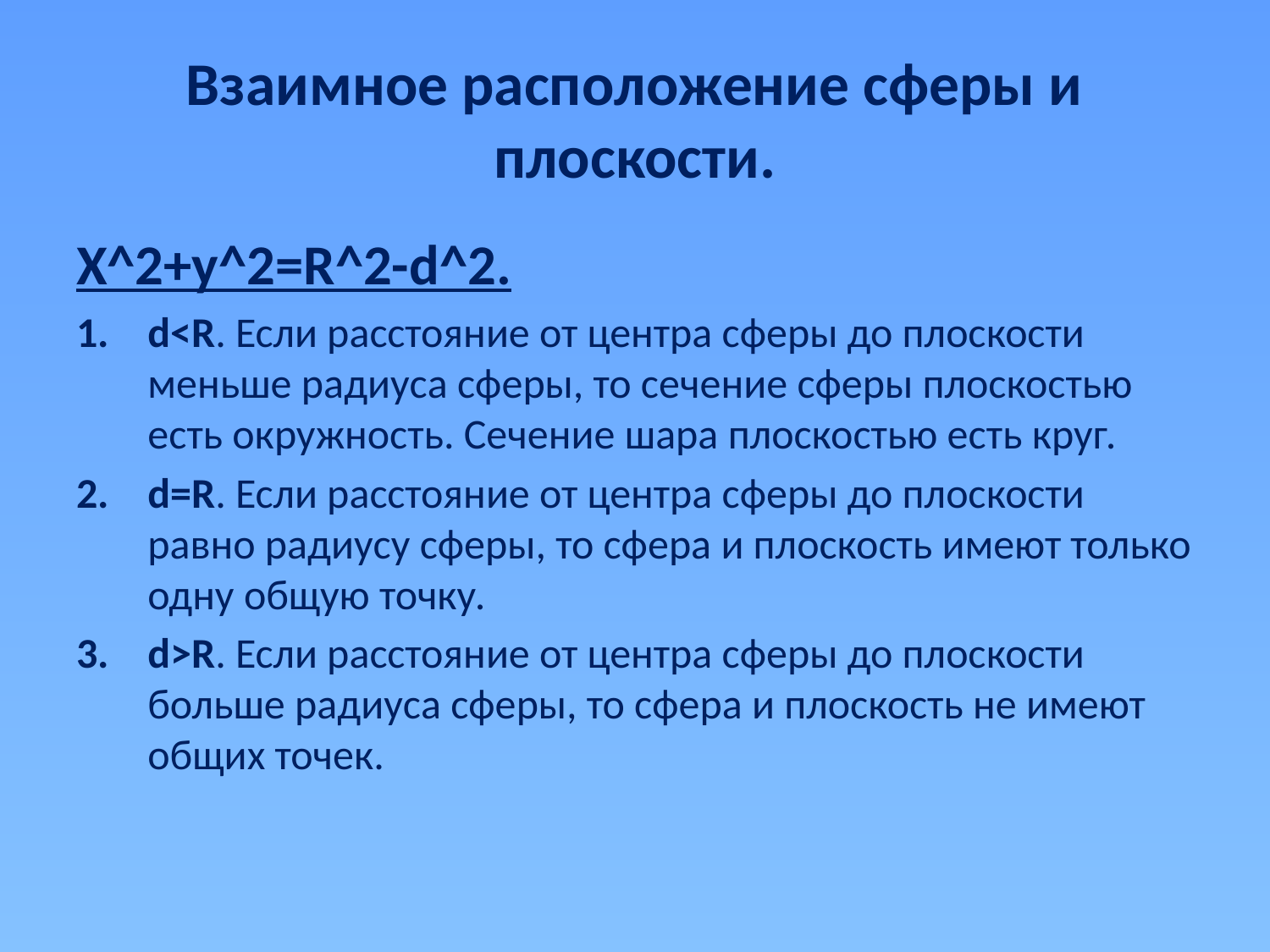

# Взаимное расположение сферы и плоскости.
X^2+y^2=R^2-d^2.
d<R. Если расстояние от центра сферы до плоскости меньше радиуса сферы, то сечение сферы плоскостью есть окружность. Сечение шара плоскостью есть круг.
d=R. Если расстояние от центра сферы до плоскости равно радиусу сферы, то сфера и плоскость имеют только одну общую точку.
d>R. Если расстояние от центра сферы до плоскости больше радиуса сферы, то сфера и плоскость не имеют общих точек.